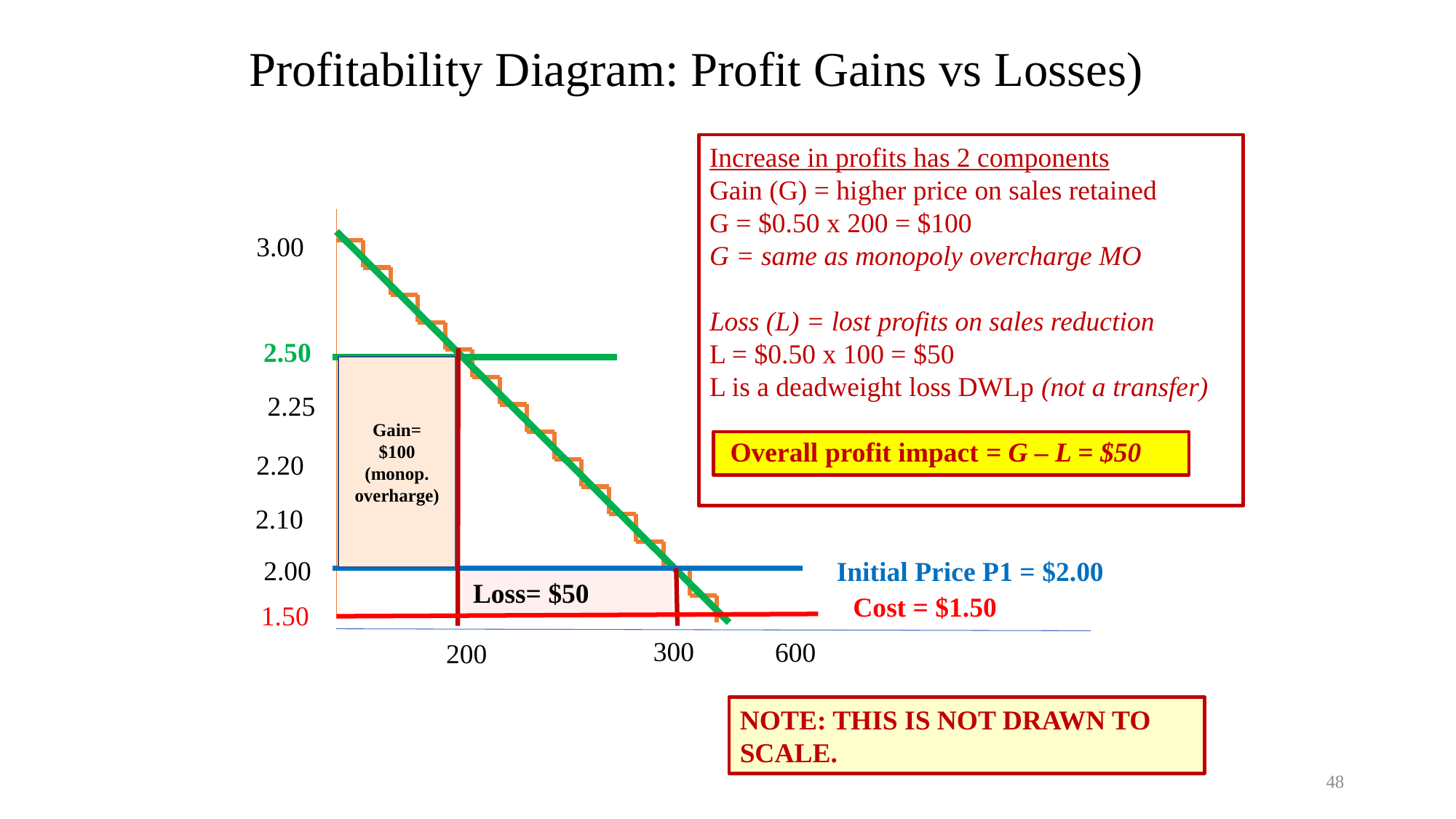

# Profitability Diagram: Profit Gains vs Losses)
Increase in profits has 2 components
Gain (G) = higher price on sales retained
G = $0.50 x 200 = $100
G = same as monopoly overcharge MO
Loss (L) = lost profits on sales reduction
L = $0.50 x 100 = $50
L is a deadweight loss DWLp (not a transfer)

   Overall profit impact = G – L = $50

3.00
2.50
Gain=
$100
(monop.
overharge)
2.25

2.20
|  |
| --- |
2.10
2.00
Initial Price P1 = $2.00
Loss= $50
   Cost = $1.50
1.50
300
600
200
NOTE: THIS IS NOT DRAWN TO SCALE.
48